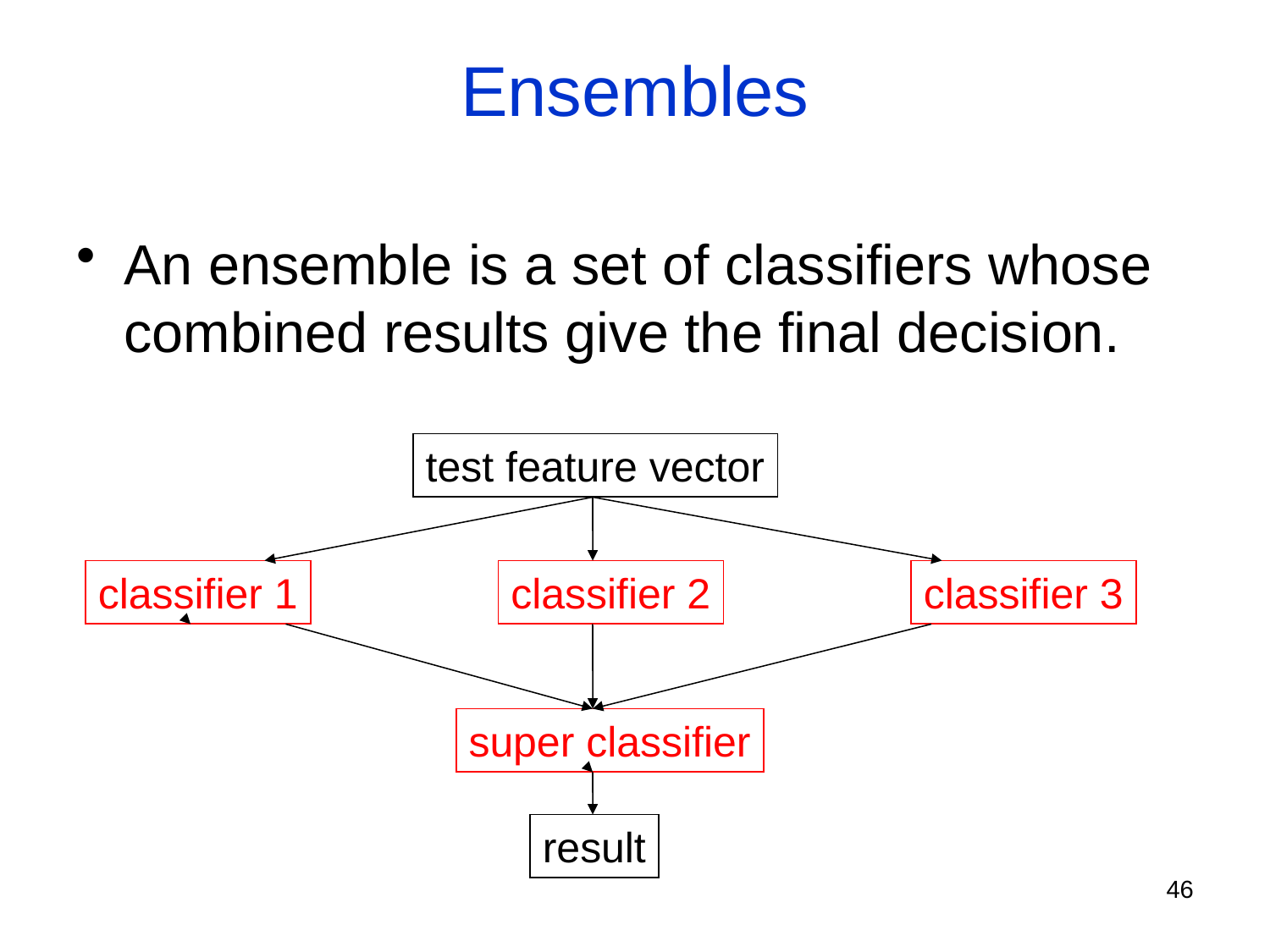

# Ensembles
An ensemble is a set of classifiers whose combined results give the final decision.
test feature vector

classifier 1
classifier 2
classifier 3

super classifier

result
46